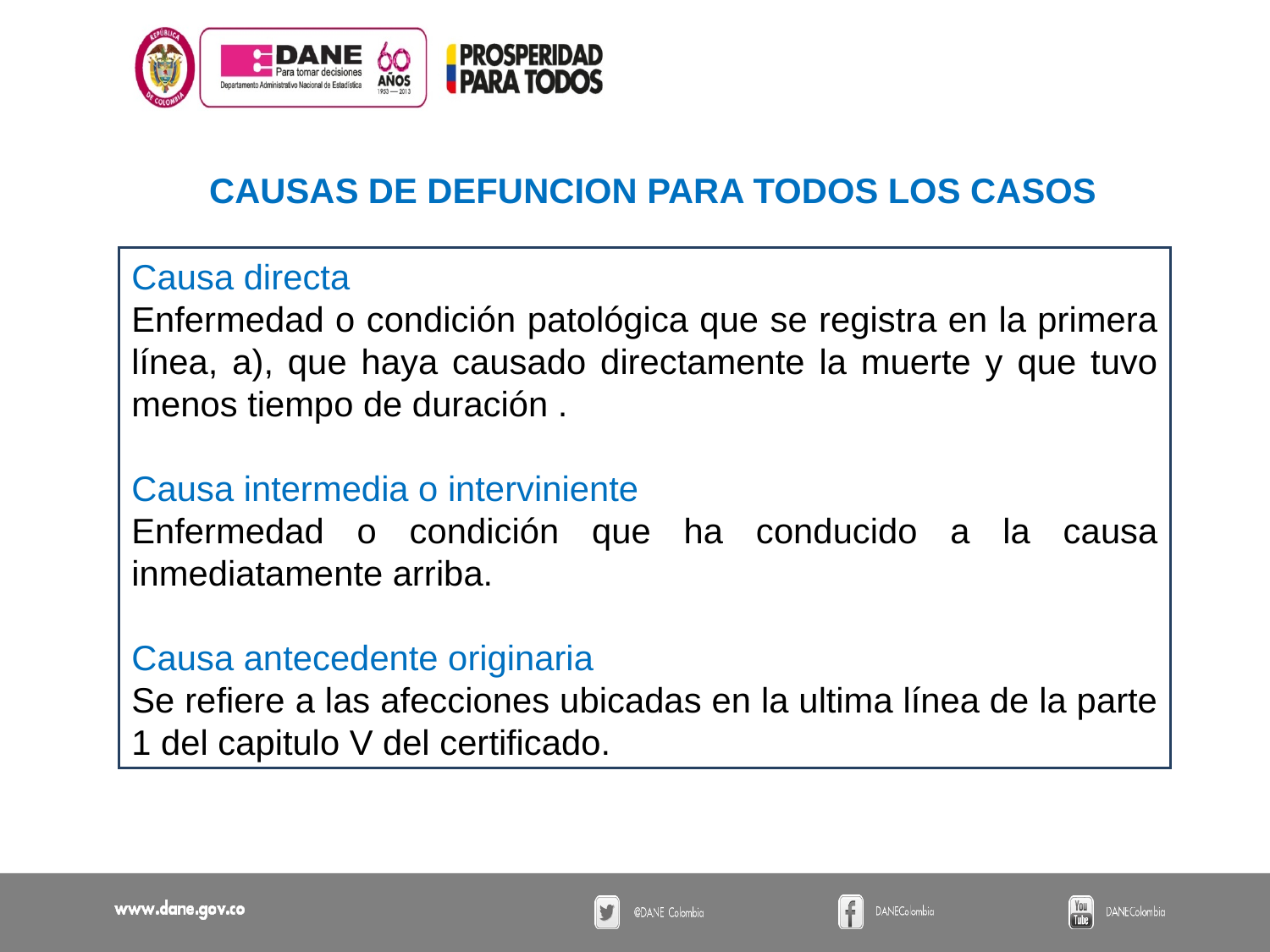

CAUSAS DE DEFUNCION PARA TODOS LOS CASOS
Causa directa
Enfermedad o condición patológica que se registra en la primera línea, a), que haya causado directamente la muerte y que tuvo menos tiempo de duración .

Causa intermedia o interviniente
Enfermedad o condición que ha conducido a la causa inmediatamente arriba.

Causa antecedente originaria
Se refiere a las afecciones ubicadas en la ultima línea de la parte 1 del capitulo V del certificado.